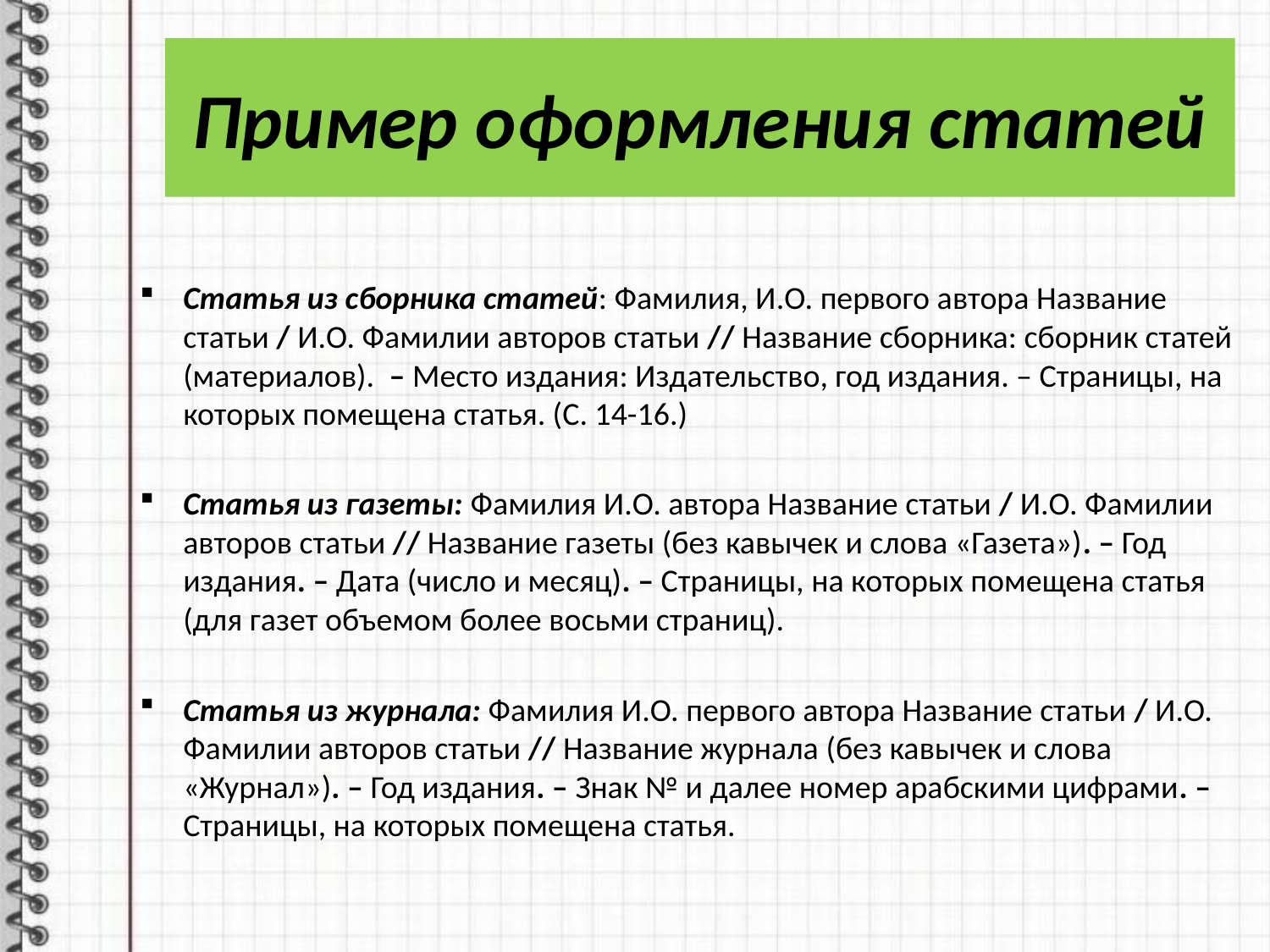

# Пример оформления статей

Статья из сборника статей: Фамилия, И.О. первого автора Название статьи / И.О. Фамилии авторов статьи // Название сборника: сборник статей (материалов).  – Место издания: Издательство, год издания. – Страницы, на которых помещена статья. (С. 14-16.)

Статья из газеты: Фамилия И.О. автора Название статьи / И.О. Фамилии авторов статьи // Название газеты (без кавычек и слова «Газета»). – Год издания. – Дата (число и месяц). – Страницы, на которых помещена статья (для газет объемом более восьми страниц).

Статья из журнала: Фамилия И.О. первого автора Название статьи / И.О. Фамилии авторов статьи // Название журнала (без кавычек и слова «Журнал»). – Год издания. – Знак № и далее номер арабскими цифрами. – Страницы, на которых помещена статья.